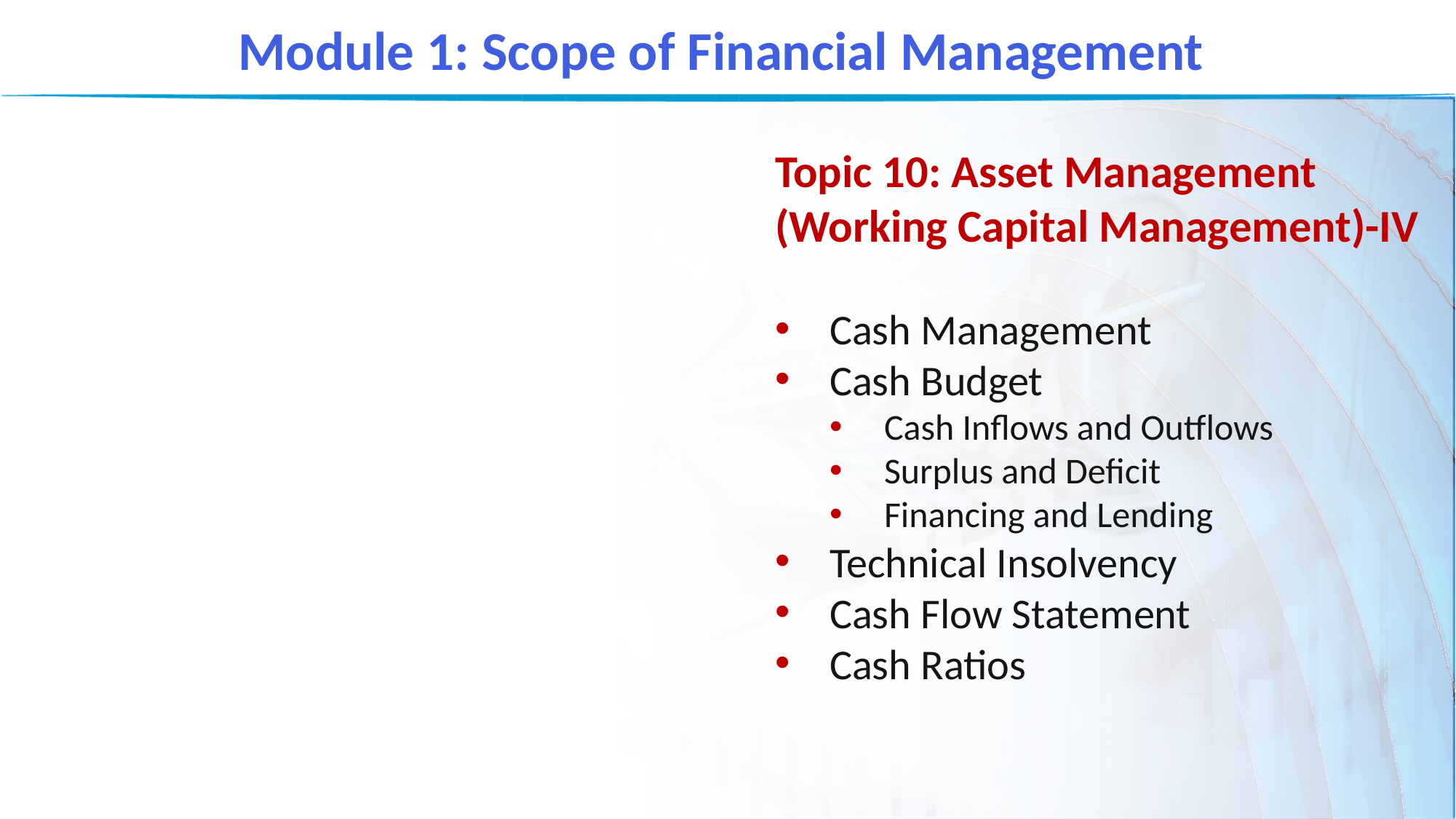

Module 1: Scope of Financial Management
Topic 10: Asset Management (Working Capital Management)-IV

Cash Management
Cash Budget
Cash Inflows and Outflows
Surplus and Deficit
Financing and Lending
Technical Insolvency
Cash Flow Statement
Cash Ratios